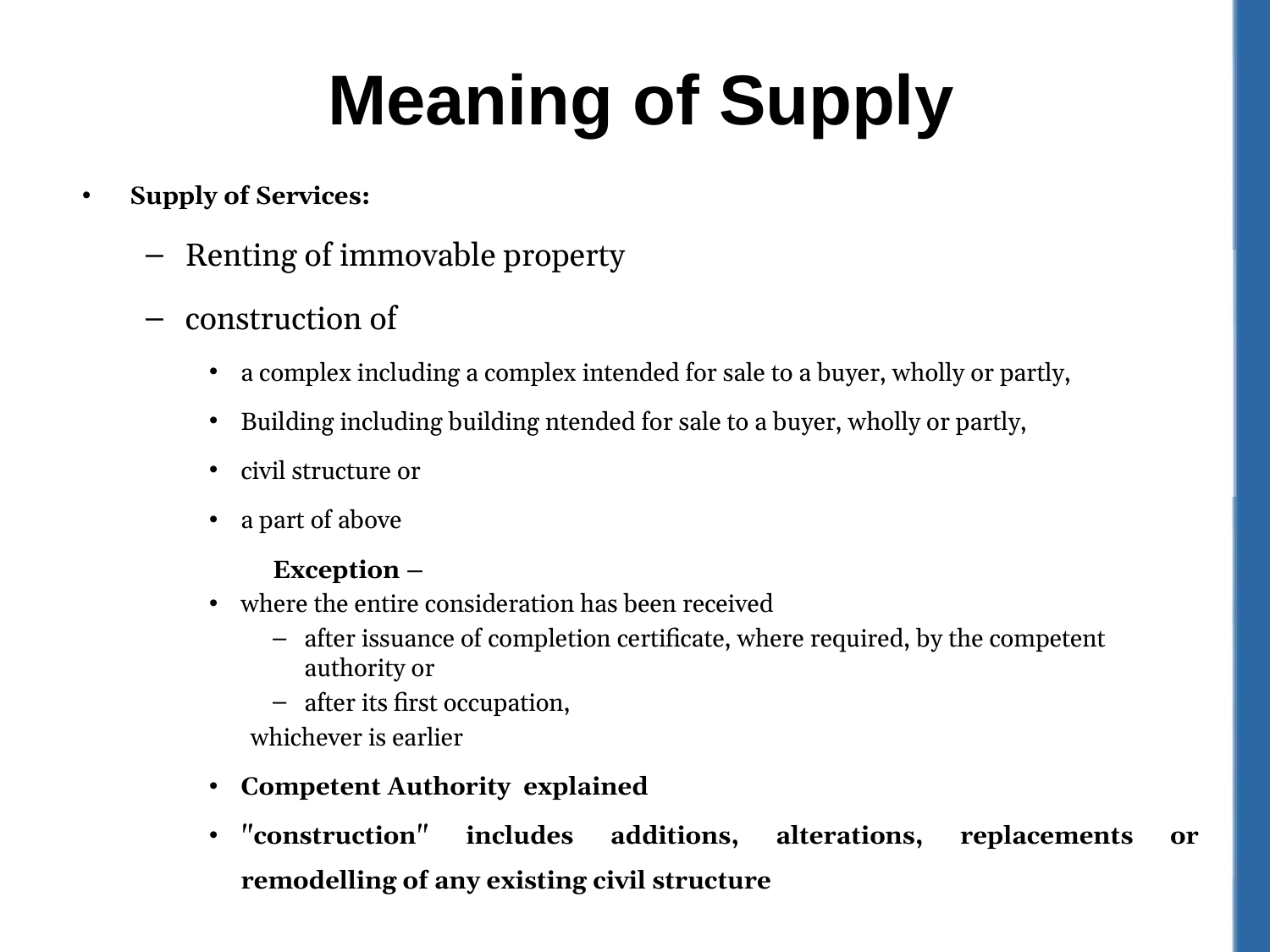

# Meaning of Supply
Supply of Services:
Renting of immovable property
construction of
a complex including a complex intended for sale to a buyer, wholly or partly,
Building including building ntended for sale to a buyer, wholly or partly,
civil structure or
a part of above
	Exception –
where the entire consideration has been received
after issuance of completion certificate, where required, by the competent authority or
after its first occupation,
       whichever is earlier
Competent Authority  explained
"construction" includes additions, alterations, replacements or remodelling of any existing civil structure